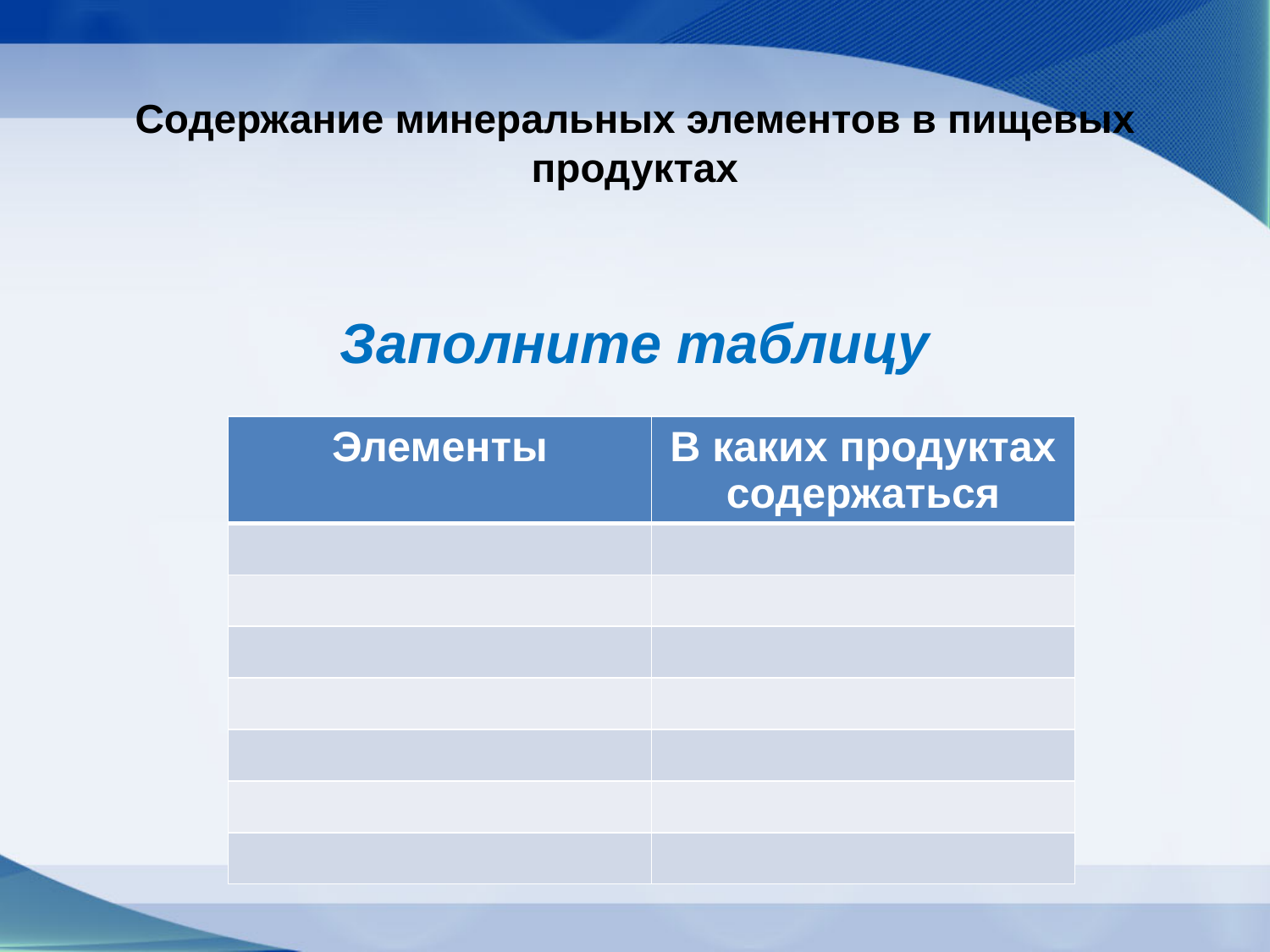

# Содержание минеральных элементов в пищевых продуктах

Заполните таблицу

| Элементы | В каких продуктах содержаться |
| --- | --- |
|  |  |
|  |  |
|  |  |
|  |  |
|  |  |
|  |  |
|  |  |